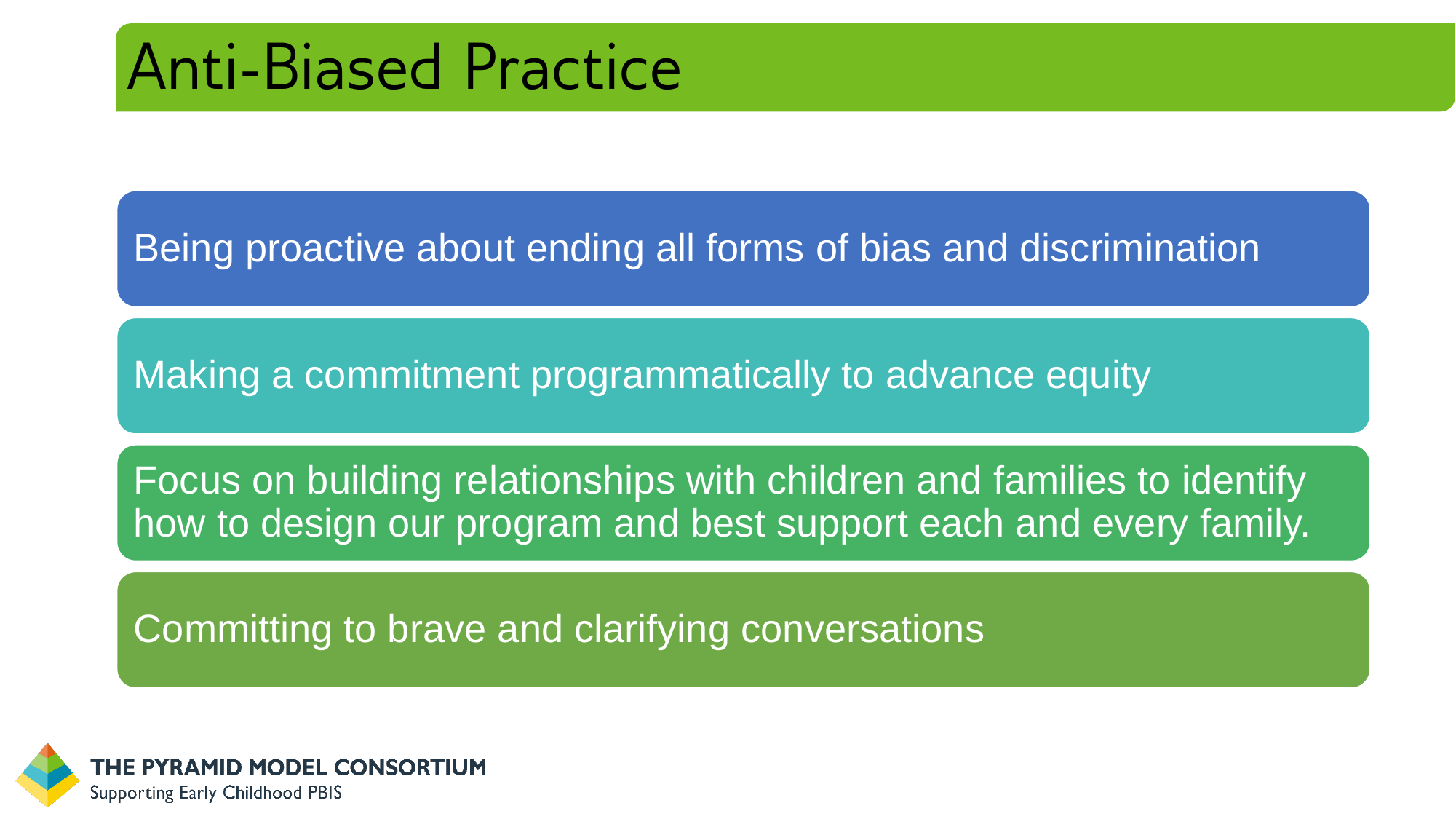

# Anti-Biased Practice

Being proactive about ending all forms of bias and discrimination

Making a commitment programmatically to advance equity

Focus on building relationships with children and families to identify how to design our program and best support each and every family.

Committing to brave and clarifying conversations